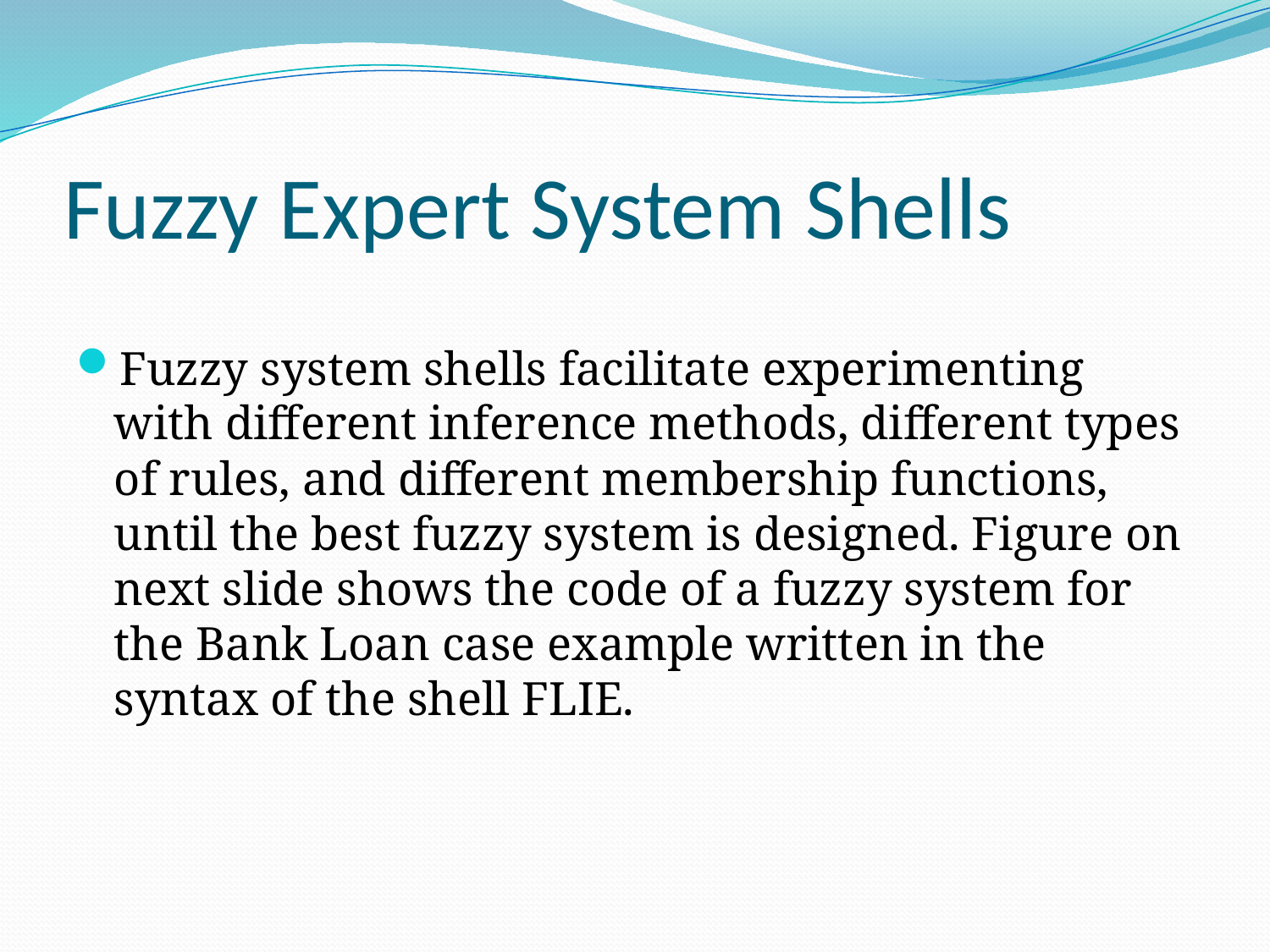

# Fuzzy Expert System Shells

Fuzzy system shells facilitate experimenting with different inference methods, different types of rules, and different membership functions, until the best fuzzy system is designed. Figure on next slide shows the code of a fuzzy system for the Bank Loan case example written in the syntax of the shell FLIE.